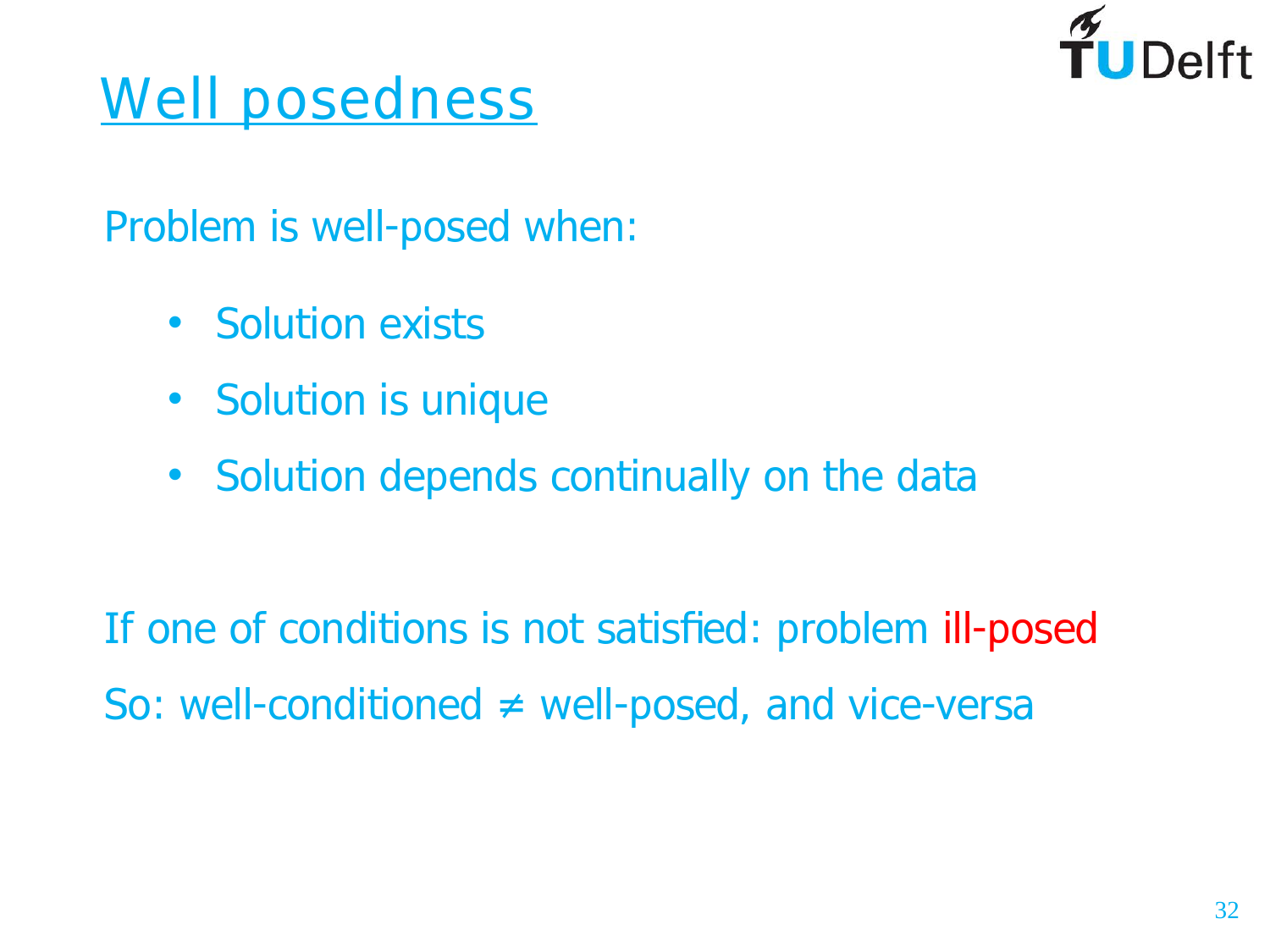

# Well posedness
Problem is well-posed when:
Solution exists
Solution is unique
Solution depends continually on the data

If one of conditions is not satisfied: problem ill-posed
So: well-conditioned ≠ well-posed, and vice-versa
32